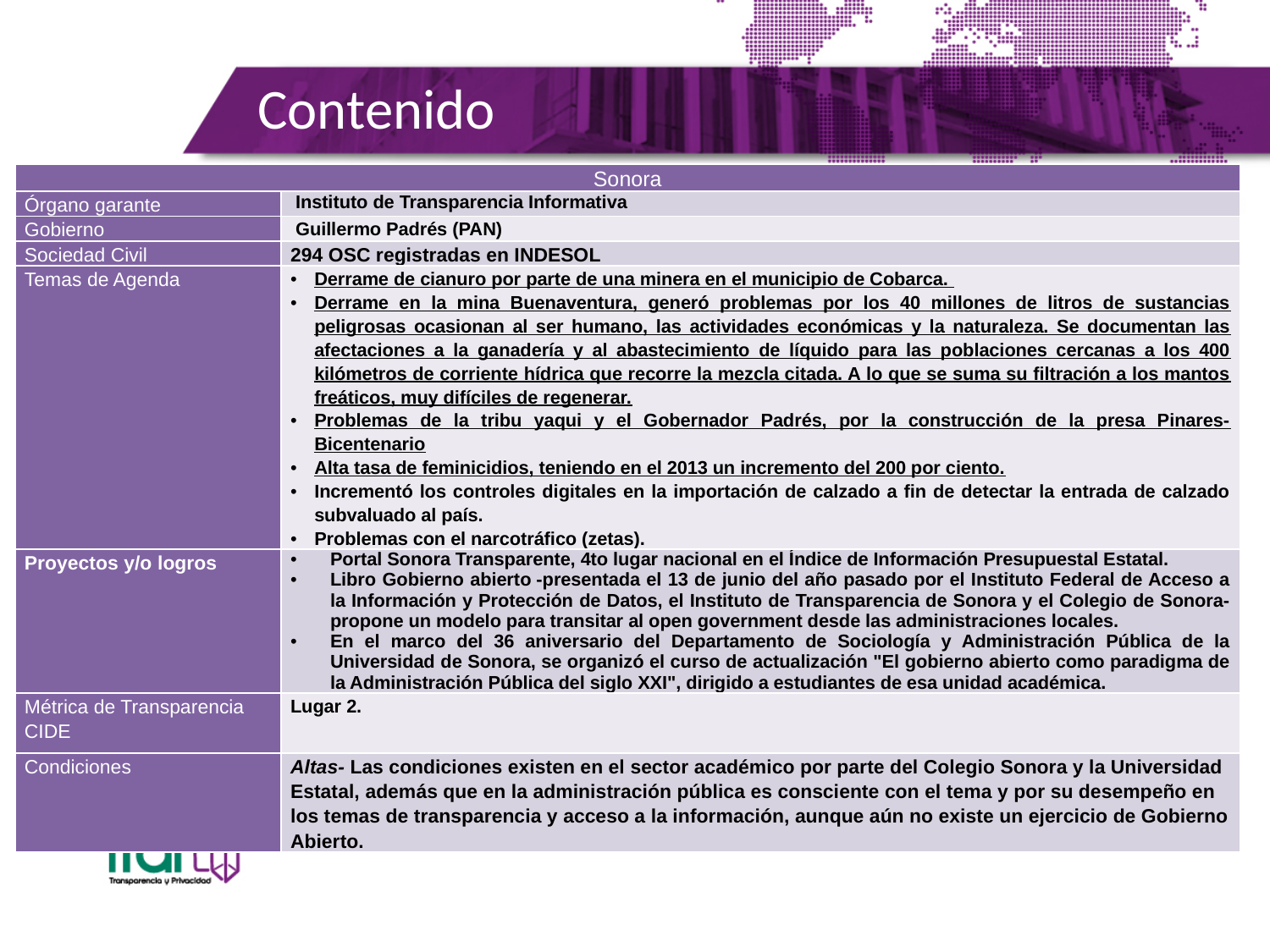

# Contenido
| Sonora |  |
| --- | --- |
| Órgano garante | Instituto de Transparencia Informativa |
| Gobierno | Guillermo Padrés (PAN) |
| Sociedad Civil | 294 OSC registradas en INDESOL |
| Temas de Agenda | Derrame de cianuro por parte de una minera en el municipio de Cobarca. Derrame en la mina Buenaventura, generó problemas por los 40 millones de litros de sustancias peligrosas ocasionan al ser humano, las actividades económicas y la naturaleza. Se documentan las afectaciones a la ganadería y al abastecimiento de líquido para las poblaciones cercanas a los 400 kilómetros de corriente hídrica que recorre la mezcla citada. A lo que se suma su filtración a los mantos freáticos, muy difíciles de regenerar. Problemas de la tribu yaqui y el Gobernador Padrés, por la construcción de la presa Pinares-Bicentenario Alta tasa de feminicidios, teniendo en el 2013 un incremento del 200 por ciento. Incrementó los controles digitales en la importación de calzado a fin de detectar la entrada de calzado subvaluado al país. Problemas con el narcotráfico (zetas). |
| Proyectos y/o logros | Portal Sonora Transparente, 4to lugar nacional en el Índice de Información Presupuestal Estatal. Libro Gobierno abierto -presentada el 13 de junio del año pasado por el Instituto Federal de Acceso a la Información y Protección de Datos, el Instituto de Transparencia de Sonora y el Colegio de Sonora- propone un modelo para transitar al open government desde las administraciones locales. En el marco del 36 aniversario del Departamento de Sociología y Administración Pública de la Universidad de Sonora, se organizó el curso de actualización "El gobierno abierto como paradigma de la Administración Pública del siglo XXI", dirigido a estudiantes de esa unidad académica. |
| Métrica de Transparencia CIDE | Lugar 2. |
| Condiciones | Altas- Las condiciones existen en el sector académico por parte del Colegio Sonora y la Universidad Estatal, además que en la administración pública es consciente con el tema y por su desempeño en los temas de transparencia y acceso a la información, aunque aún no existe un ejercicio de Gobierno Abierto. |